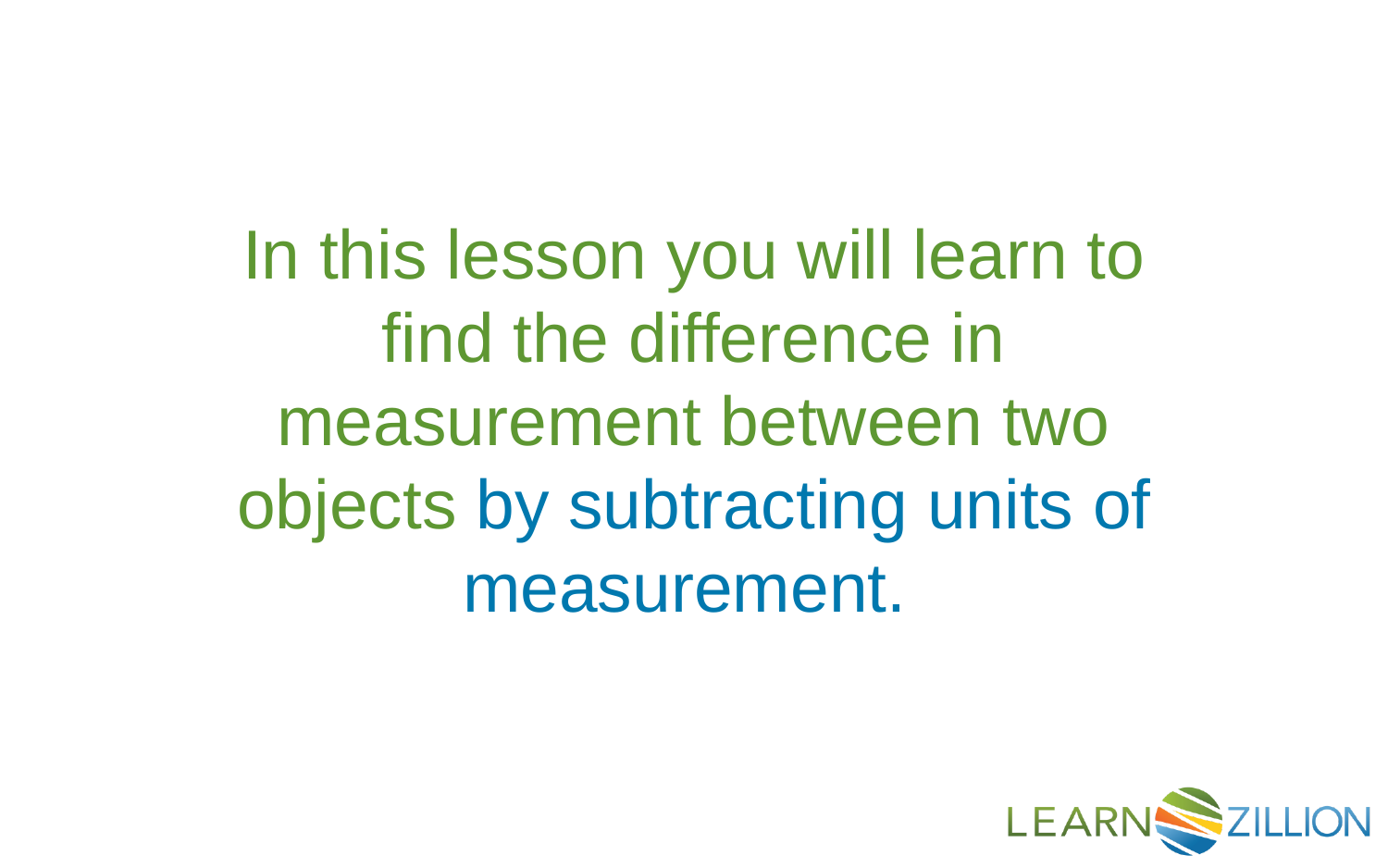

In this lesson you will learn to find the difference in measurement between two objects by subtracting units of measurement.